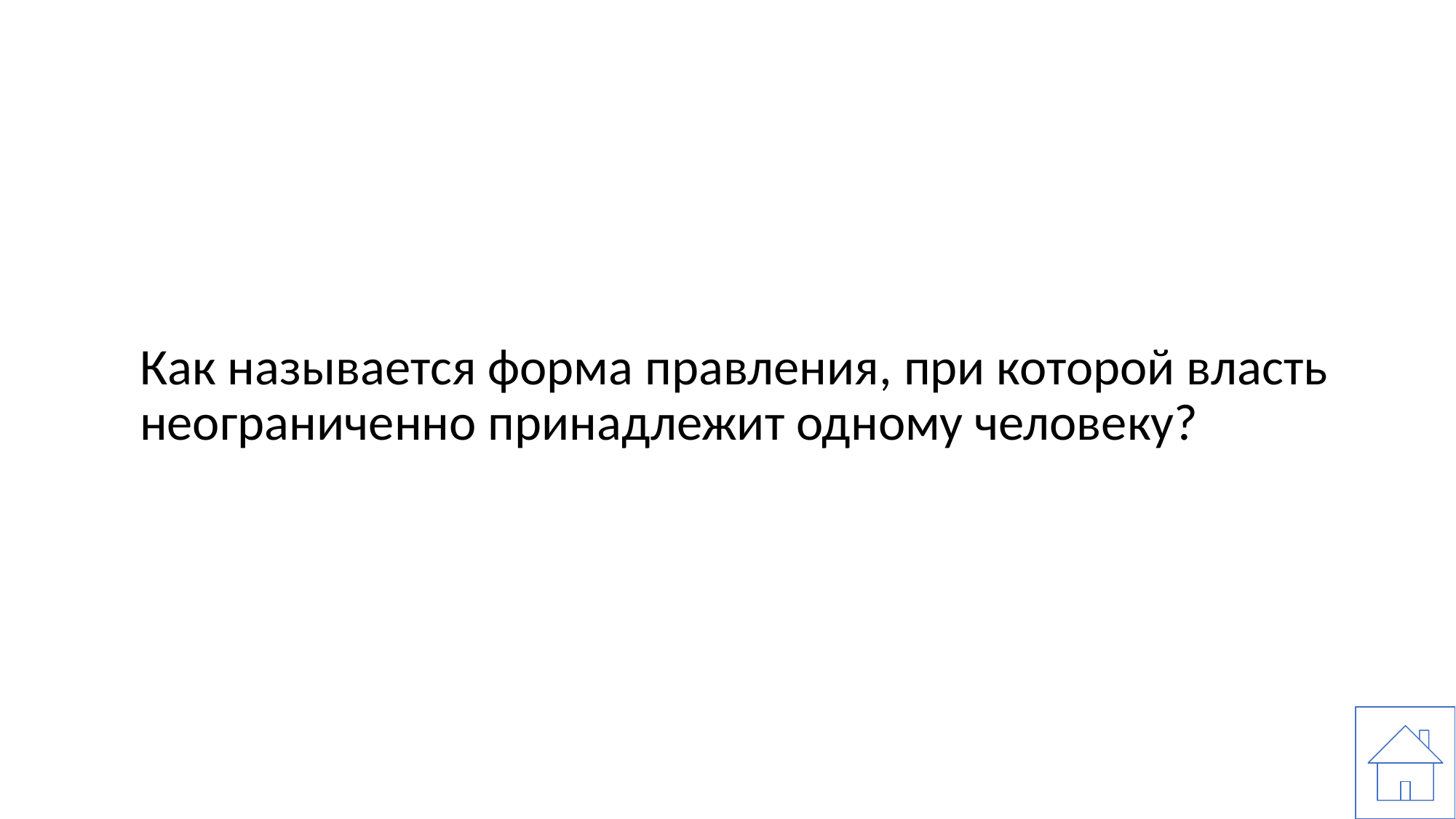

# Как называется форма правления, при которой власть неограниченно принадлежит одному человеку?